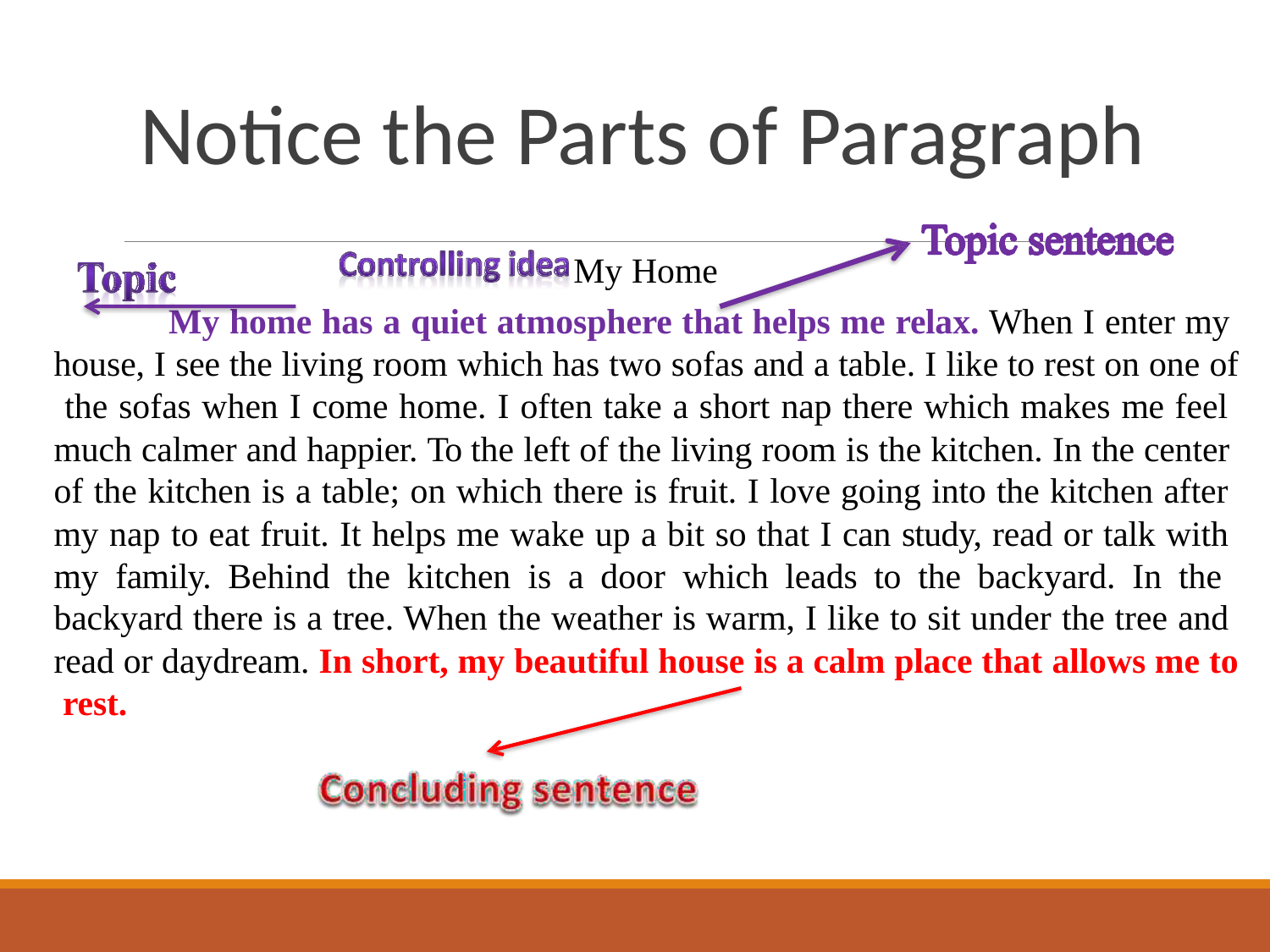

# Notice the Parts of Paragraph

My Home
My home has a quiet atmosphere that helps me relax. When I enter my  house, I see the living room which has two sofas and a table. I like to rest on one of  the sofas when I come home. I often take a short nap there which makes me feel  much calmer and happier. To the left of the living room is the kitchen. In the center  of the kitchen is a table; on which there is fruit. I love going into the kitchen after  my nap to eat fruit. It helps me wake up a bit so that I can study, read or talk with  my family. Behind the kitchen is a door which leads to the backyard. In the  backyard there is a tree. When the weather is warm, I like to sit under the tree and  read or daydream. In short, my beautiful house is a calm place that allows me to  rest.